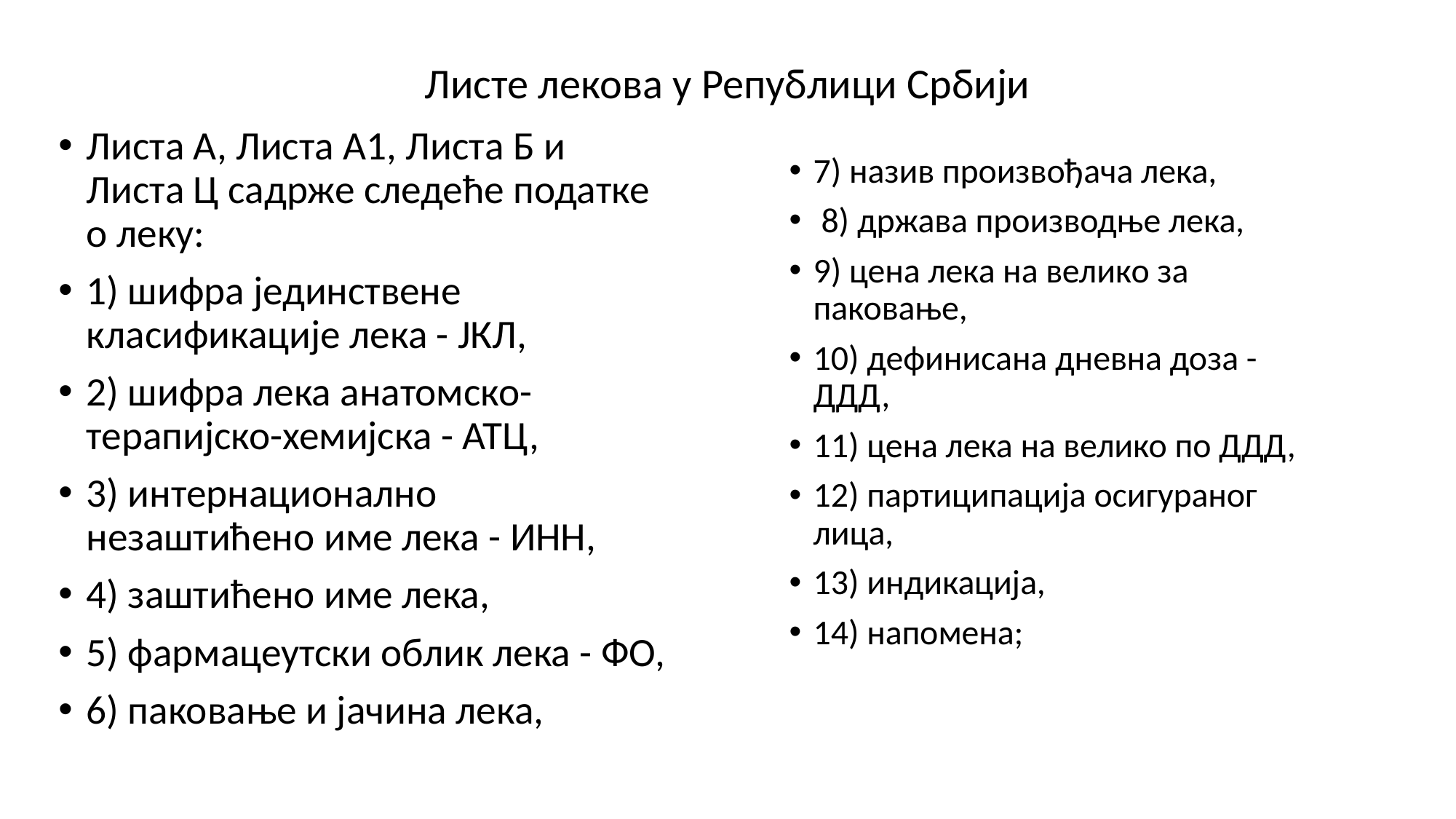

# Листе лекова у Републици Србији
Листа А, Листа А1, Листа Б и Листа Ц садрже следеће податке о леку:
1) шифра јединствене класификације лека - ЈКЛ,
2) шифра лека анатомско-терапијско-хемијска - АТЦ,
3) интернационално незаштићено име лека - ИНН,
4) заштићено име лека,
5) фармацеутски облик лека - ФО,
6) паковање и јачина лека,
7) назив произвођача лека,
 8) држава производње лека,
9) цена лека на велико за паковање,
10) дефинисана дневна доза - ДДД,
11) цена лека на велико по ДДД,
12) партиципација осигураног лица,
13) индикација,
14) напомена;